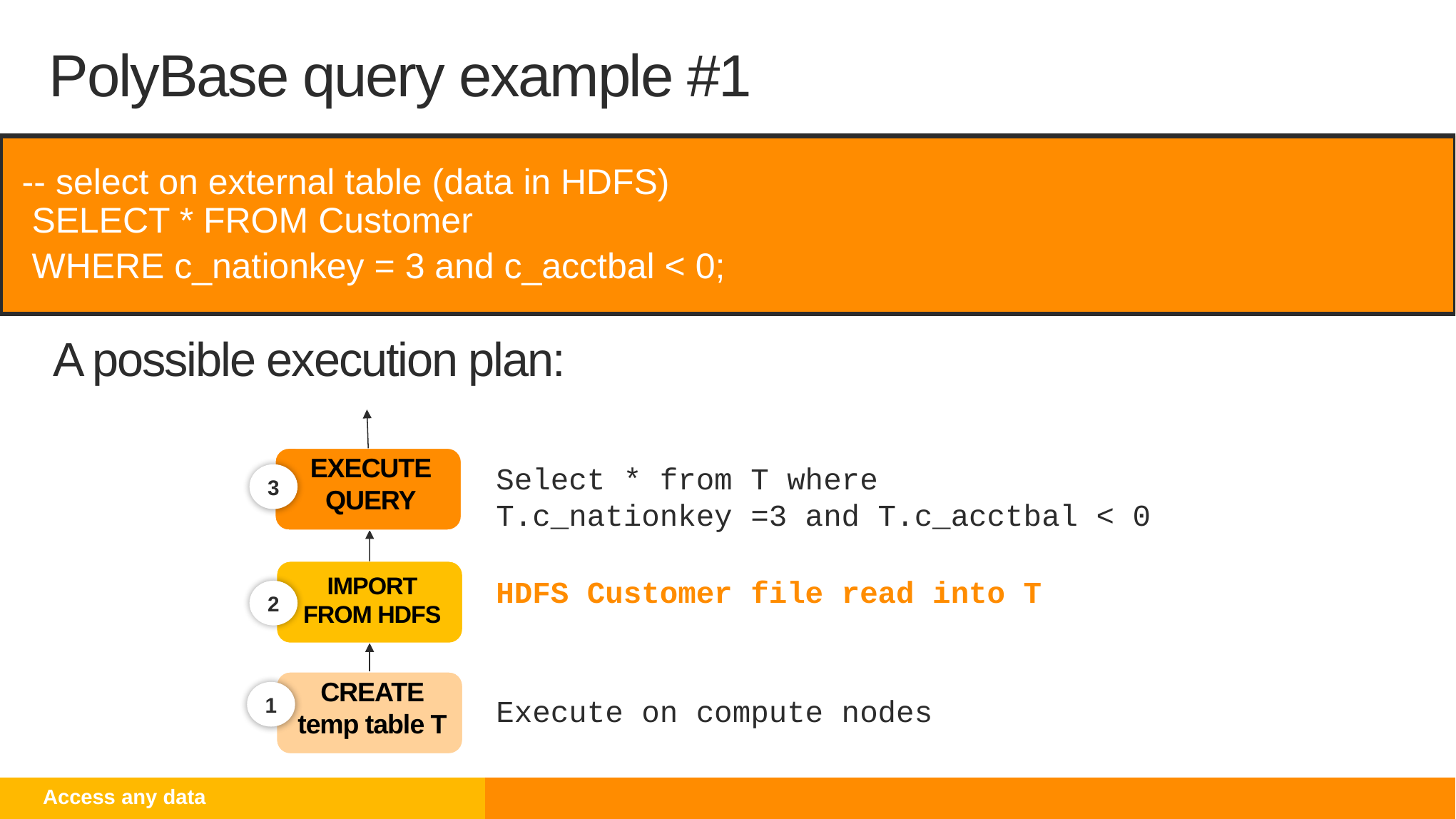

# PolyBase query example #1
-- select on external table (data in HDFS)
 SELECT * FROM Customer
 WHERE c_nationkey = 3 and c_acctbal < 0;
A possible execution plan:
EXECUTE
QUERY
Select * from T where
T.c_nationkey =3 and T.c_acctbal < 0
3
IMPORT
FROM HDFS
HDFS Customer file read into T
2
CREATE temp table T
1
Execute on compute nodes
Access any data